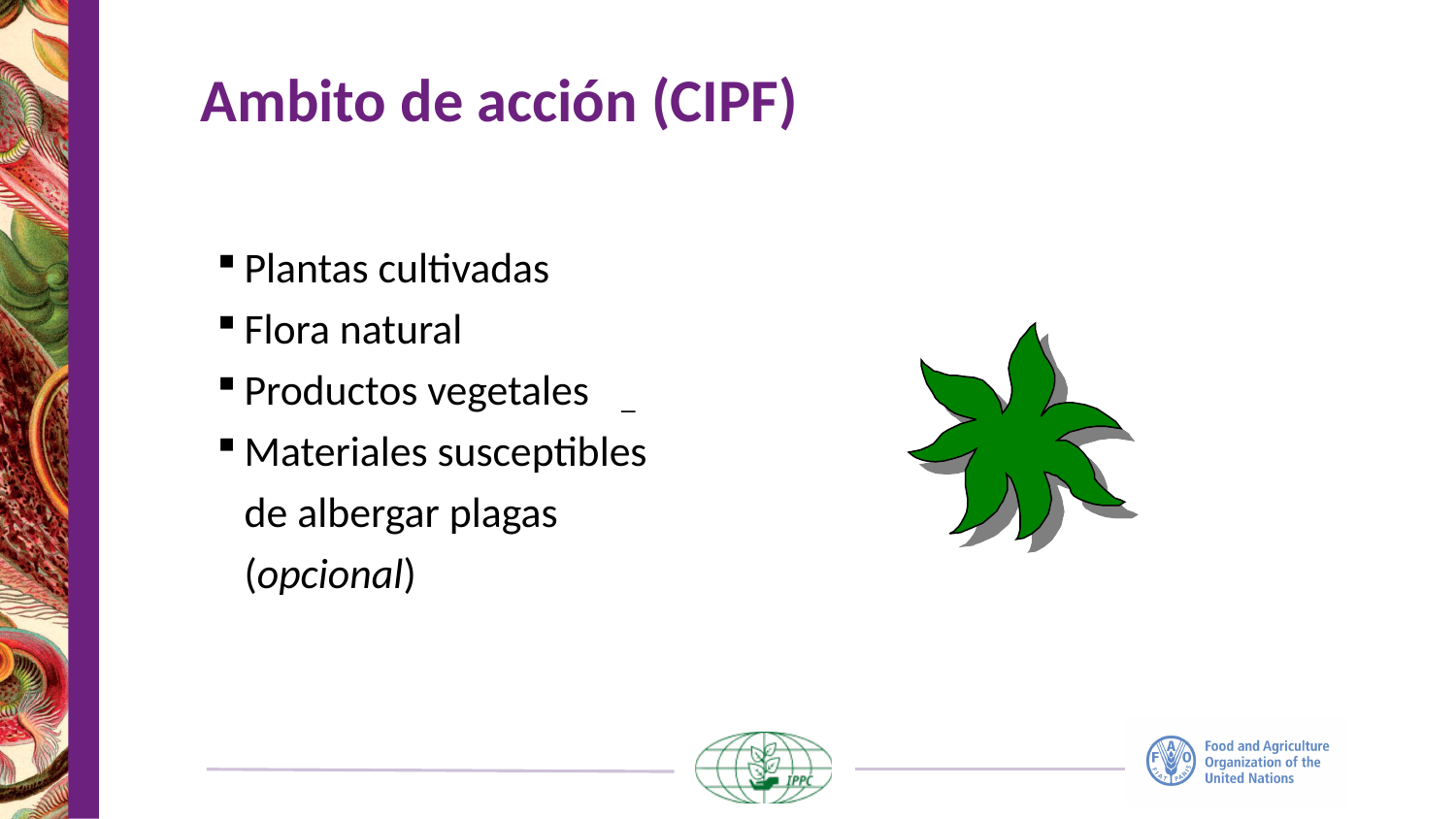

# Ambito de acción (CIPF)

Plantas cultivadas
Flora natural
Productos vegetales
Materiales susceptibles
	de albergar plagas
	(opcional)

_